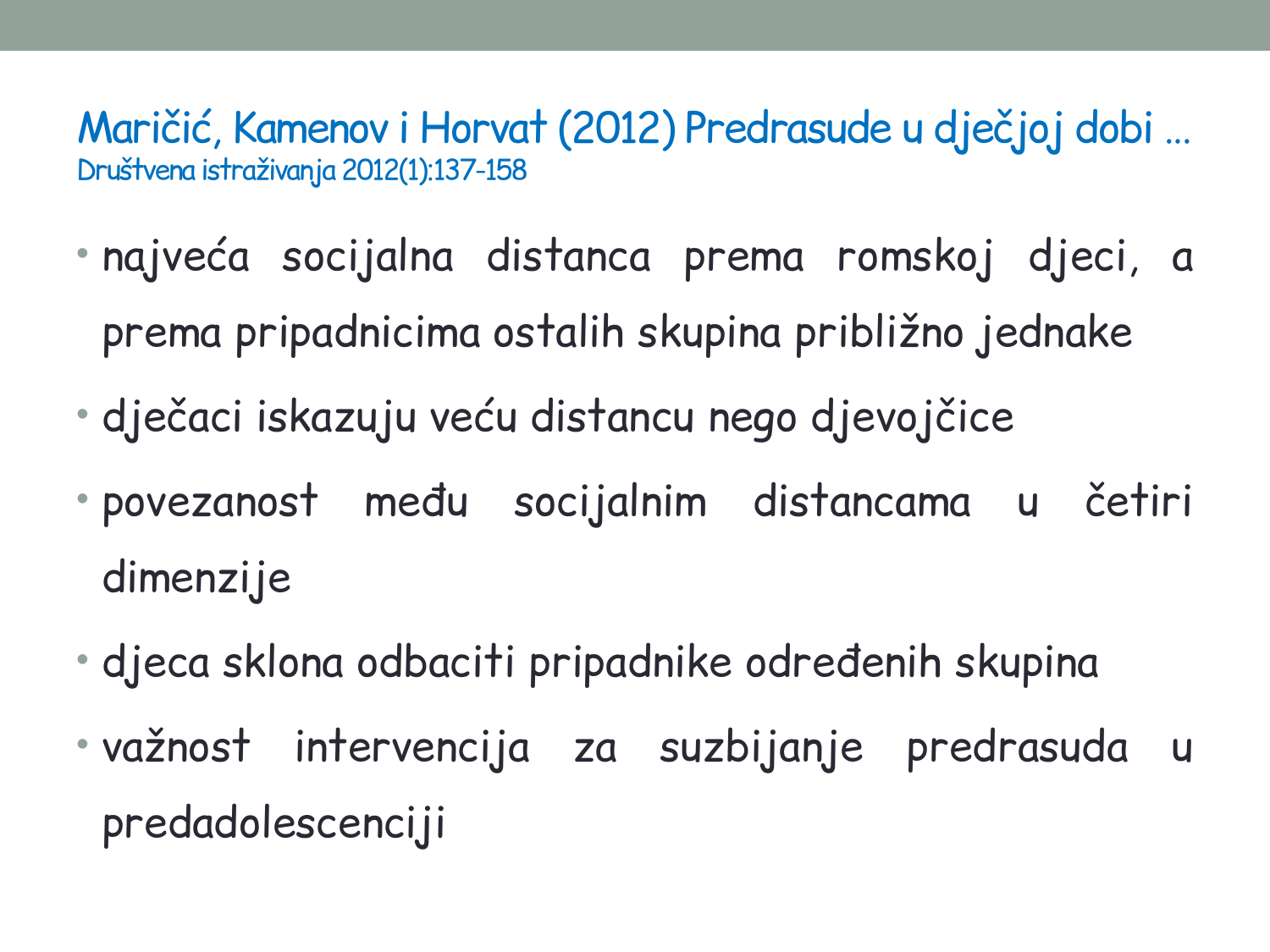

# Maričić, Kamenov i Horvat (2012) Predrasude u dječjoj dobi … Društvena istraživanja 2012(1):137-158
najveća socijalna distanca prema romskoj djeci, a prema pripadnicima ostalih skupina približno jednake
dječaci iskazuju veću distancu nego djevojčice
povezanost među socijalnim distancama u četiri dimenzije
djeca sklona odbaciti pripadnike određenih skupina
važnost intervencija za suzbijanje predrasuda u predadolescenciji